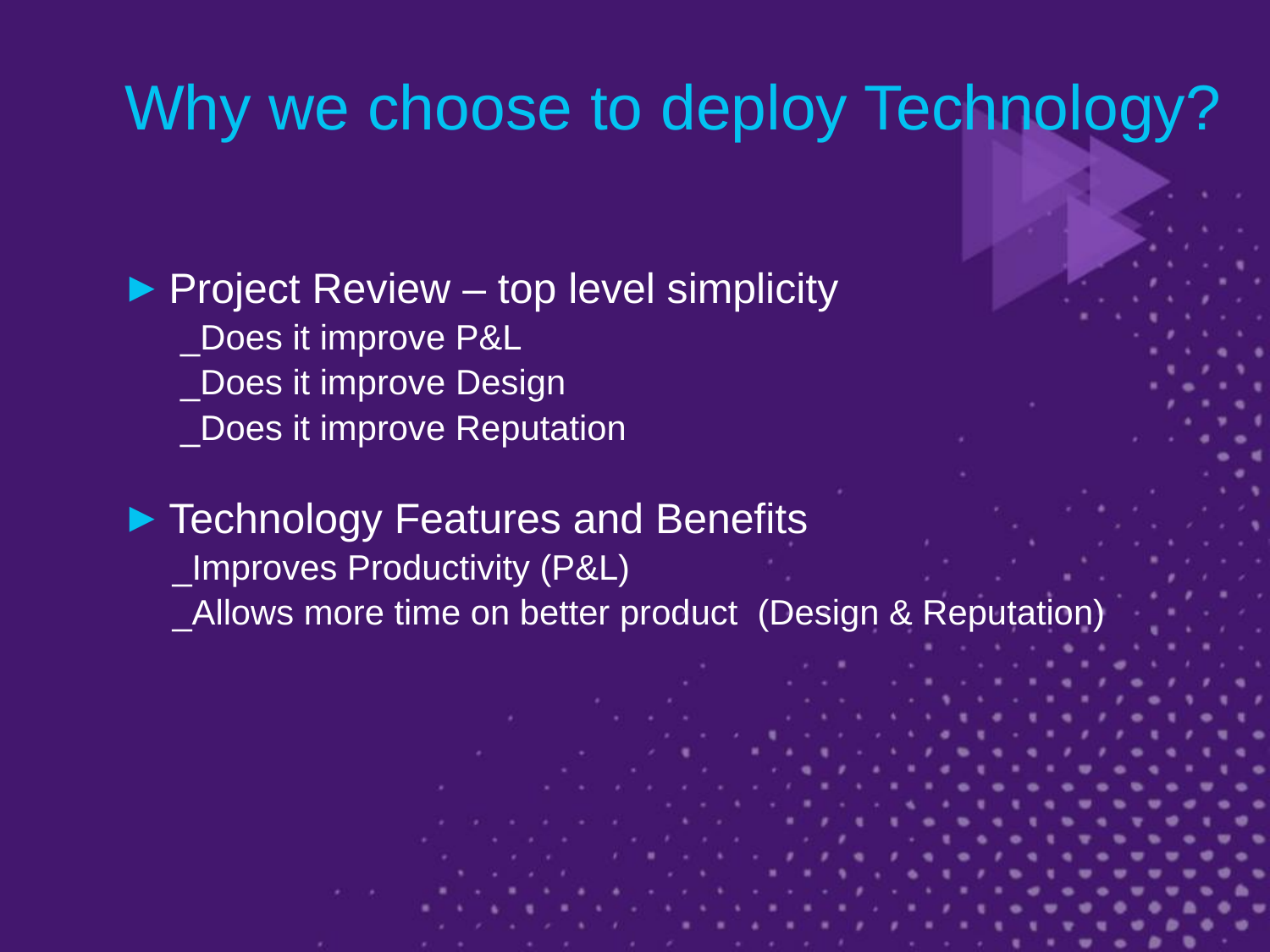

# Why we choose to deploy Technology?
Project Review – top level simplicity
_Does it improve P&L
_Does it improve Design
_Does it improve Reputation

Technology Features and Benefits
_Improves Productivity (P&L)
_Allows more time on better product  (Design & Reputation)